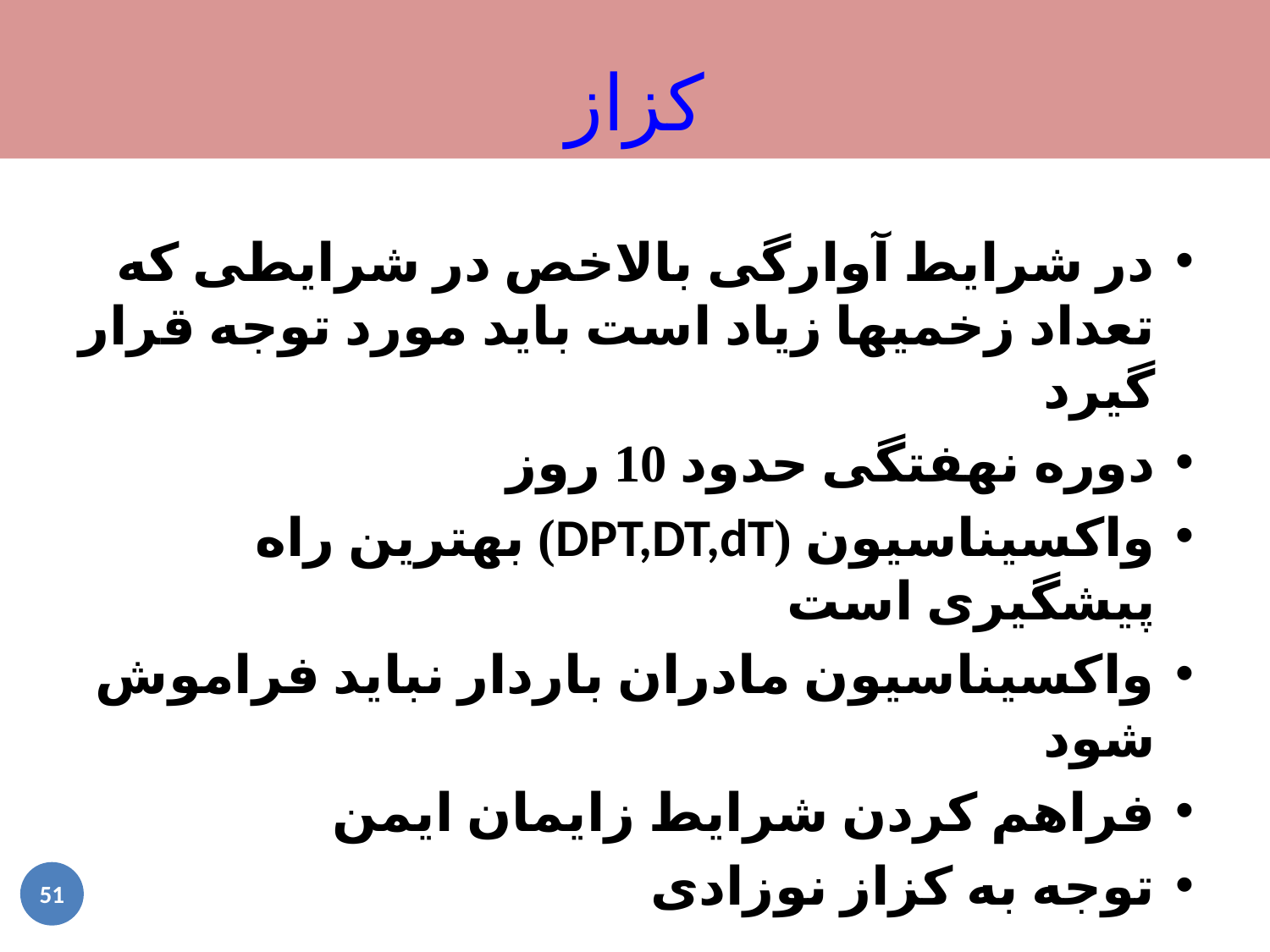

کزاز
در شرایط آوارگی بالاخص در شرایطی که تعداد زخمیها زیاد است باید مورد توجه قرار گیرد
دوره نهفتگی حدود 10 روز
واکسیناسیون (DPT,DT,dT) بهترین راه پیشگیری است
واکسیناسیون مادران باردار نباید فراموش شود
فراهم کردن شرایط زایمان ایمن
توجه به کزاز نوزادی
51